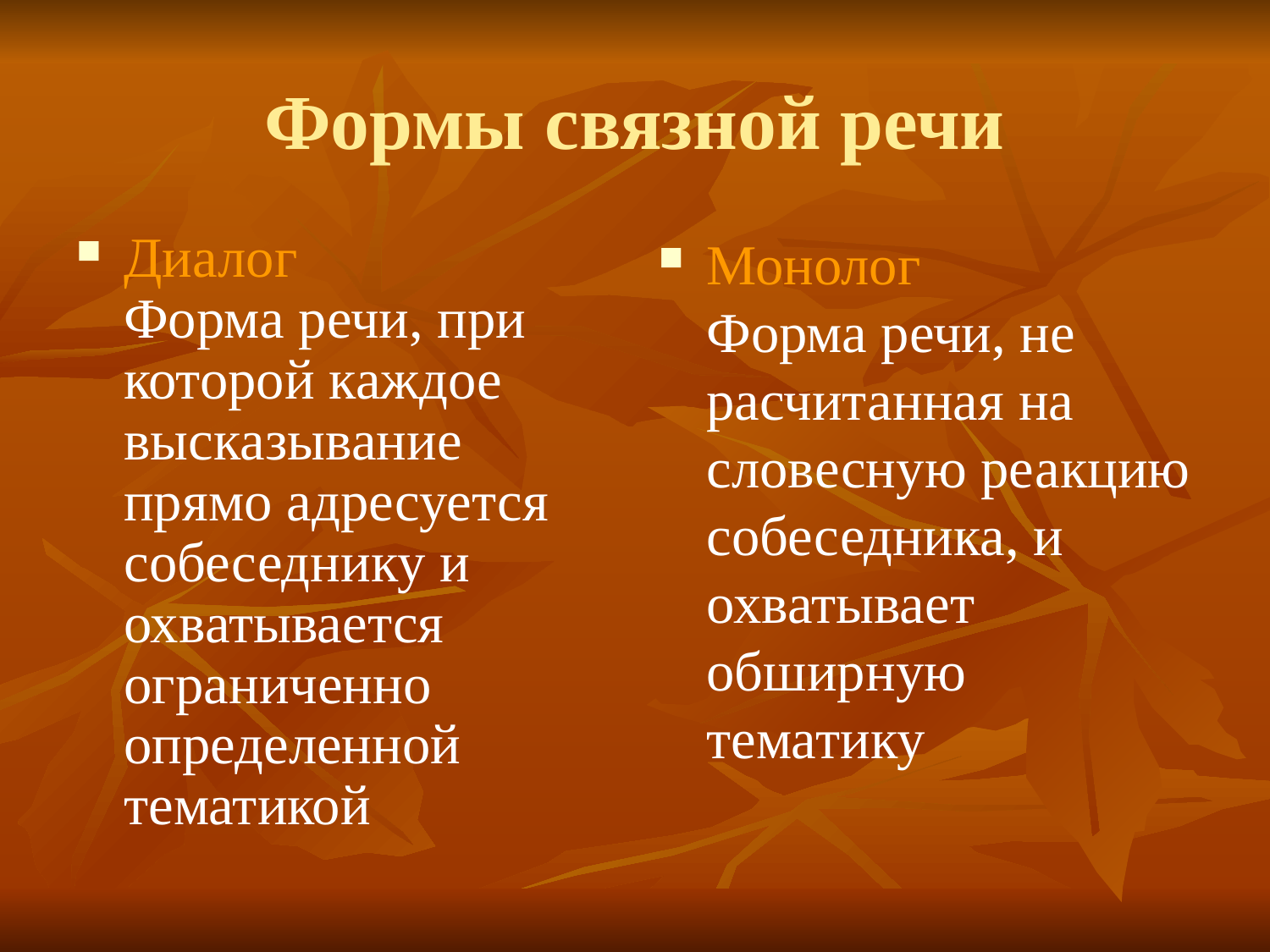

# Формы связной речи
Диалог
Форма речи, при которой каждое высказывание прямо адресуется собеседнику и охватывается ограниченно определенной тематикой
Монолог
Форма речи, не расчитанная на словесную реакцию собеседника, и охватывает обширную тематику